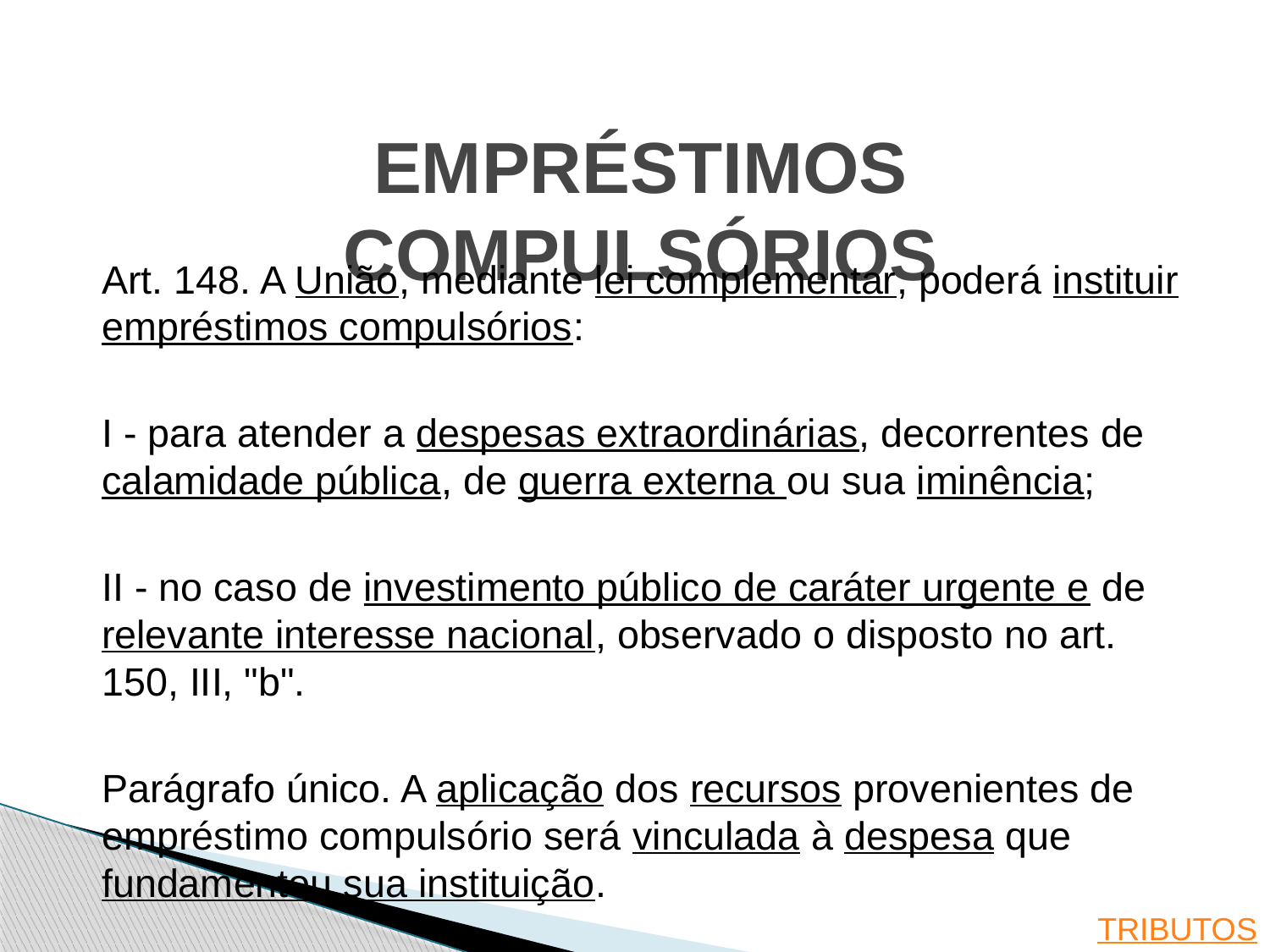

# EMPRÉSTIMOS COMPULSÓRIOS
	Art. 148. A União, mediante lei complementar, poderá instituir empréstimos compulsórios:

	I - para atender a despesas extraordinárias, decorrentes de calamidade pública, de guerra externa ou sua iminência;

	II - no caso de investimento público de caráter urgente e de relevante interesse nacional, observado o disposto no art. 150, III, "b".

	Parágrafo único. A aplicação dos recursos provenientes de empréstimo compulsório será vinculada à despesa que fundamentou sua instituição.

TRIBUTOS